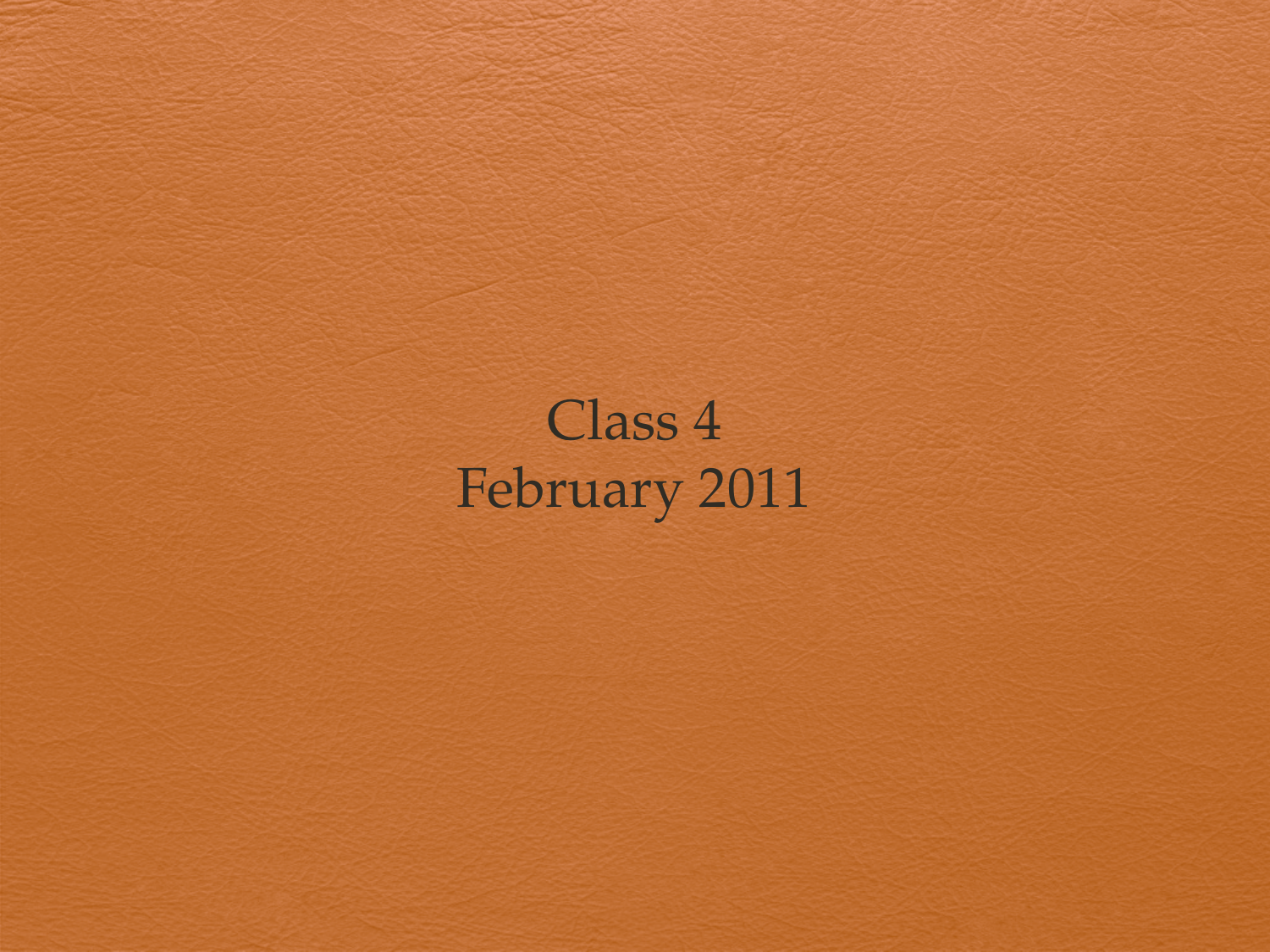

# U.S. History II (1750-1877)
Class 4
February 2011